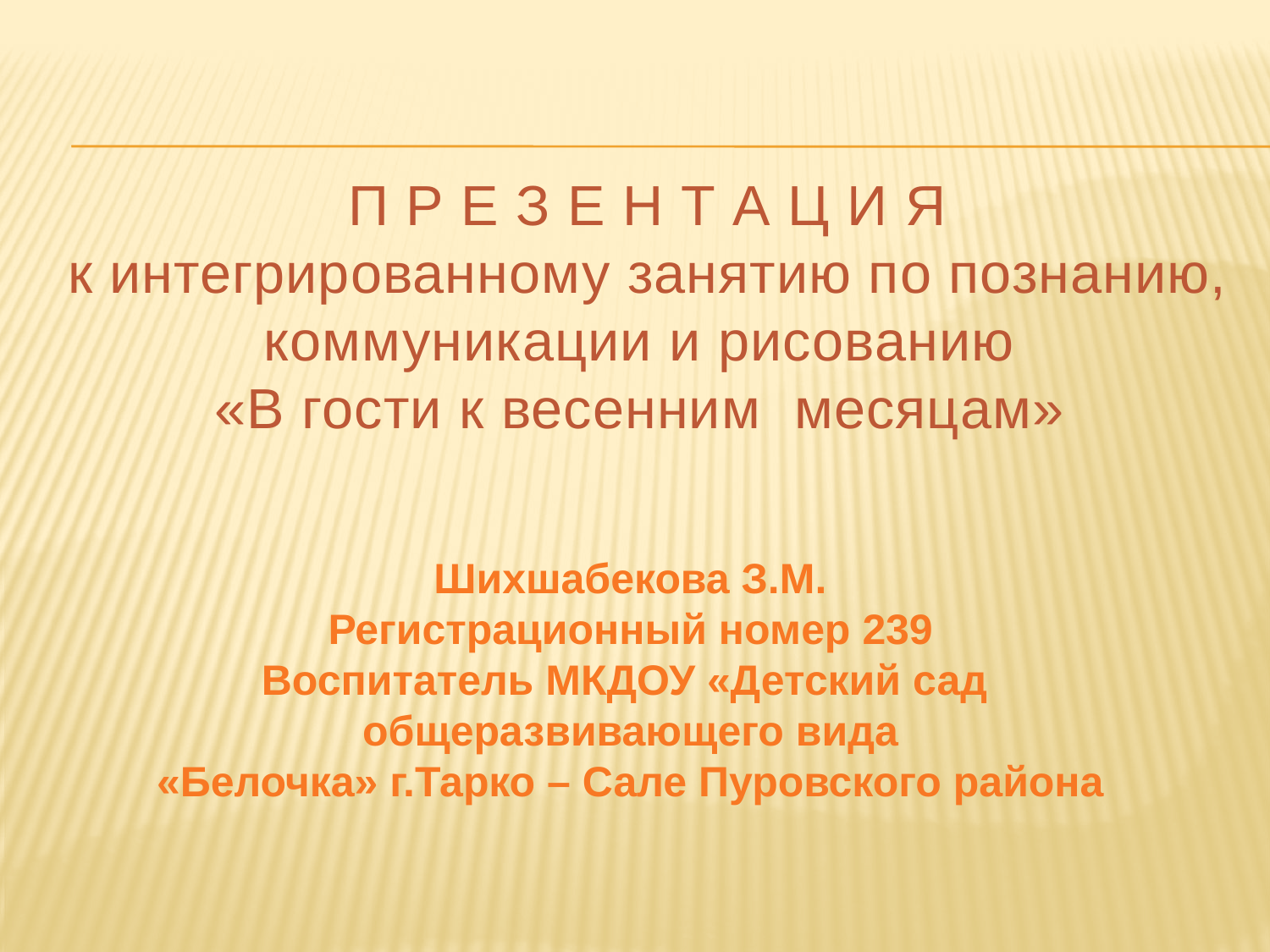

# П Р Е З Е Н Т А Ц И Я к интегрированному занятию по познанию, коммуникации и рисованию «В гости к весенним  месяцам»
Шихшабекова З.М.
Регистрационный номер 239
Воспитатель МКДОУ «Детский сад
общеразвивающего вида
«Белочка» г.Тарко – Сале Пуровского района